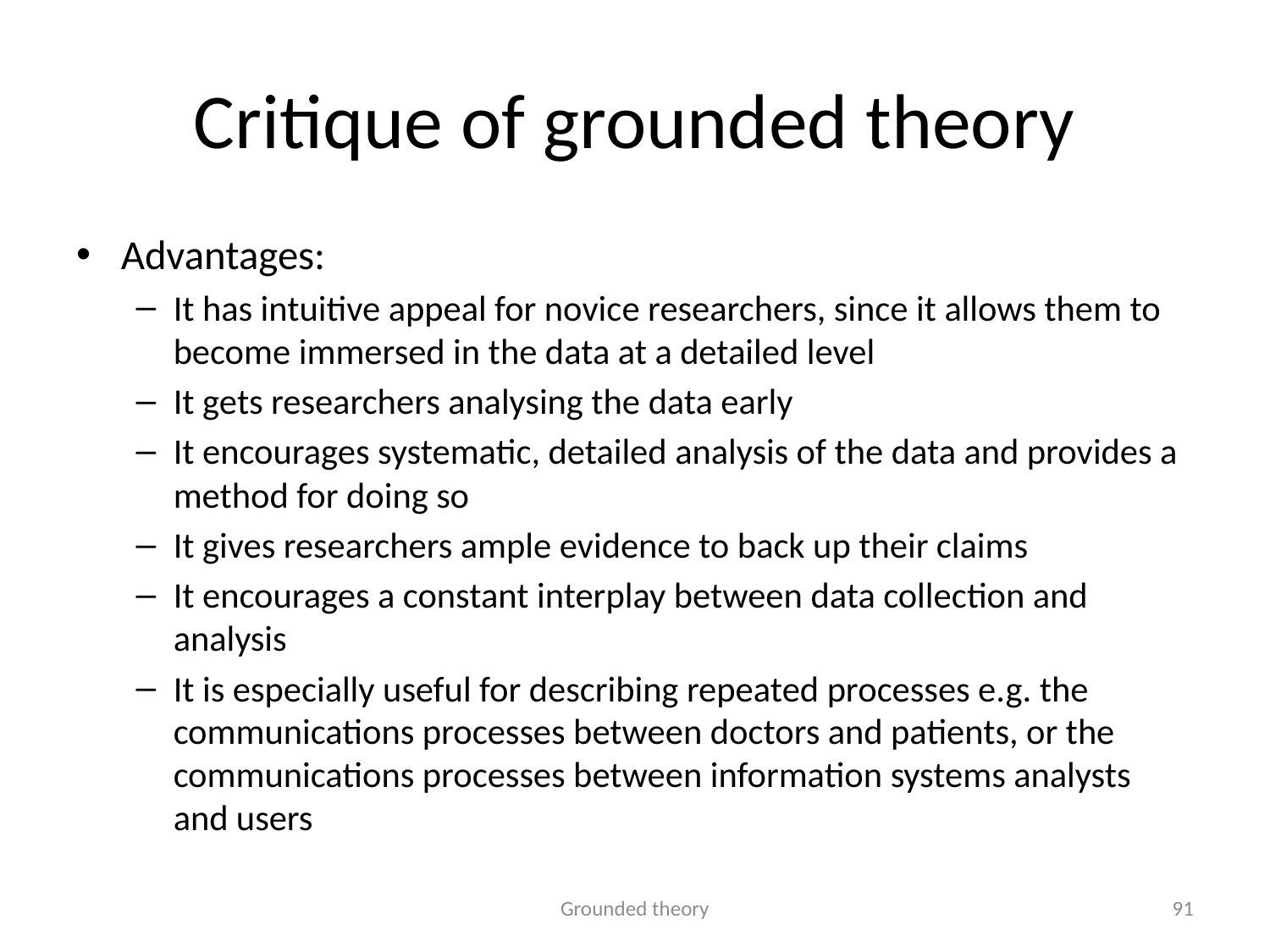

# Critique of grounded theory
Advantages:
It has intuitive appeal for novice researchers, since it allows them to become immersed in the data at a detailed level
It gets researchers analysing the data early
It encourages systematic, detailed analysis of the data and provides a method for doing so
It gives researchers ample evidence to back up their claims
It encourages a constant interplay between data collection and analysis
It is especially useful for describing repeated processes e.g. the communications processes between doctors and patients, or the communications processes between information systems analysts and users
Grounded theory
91